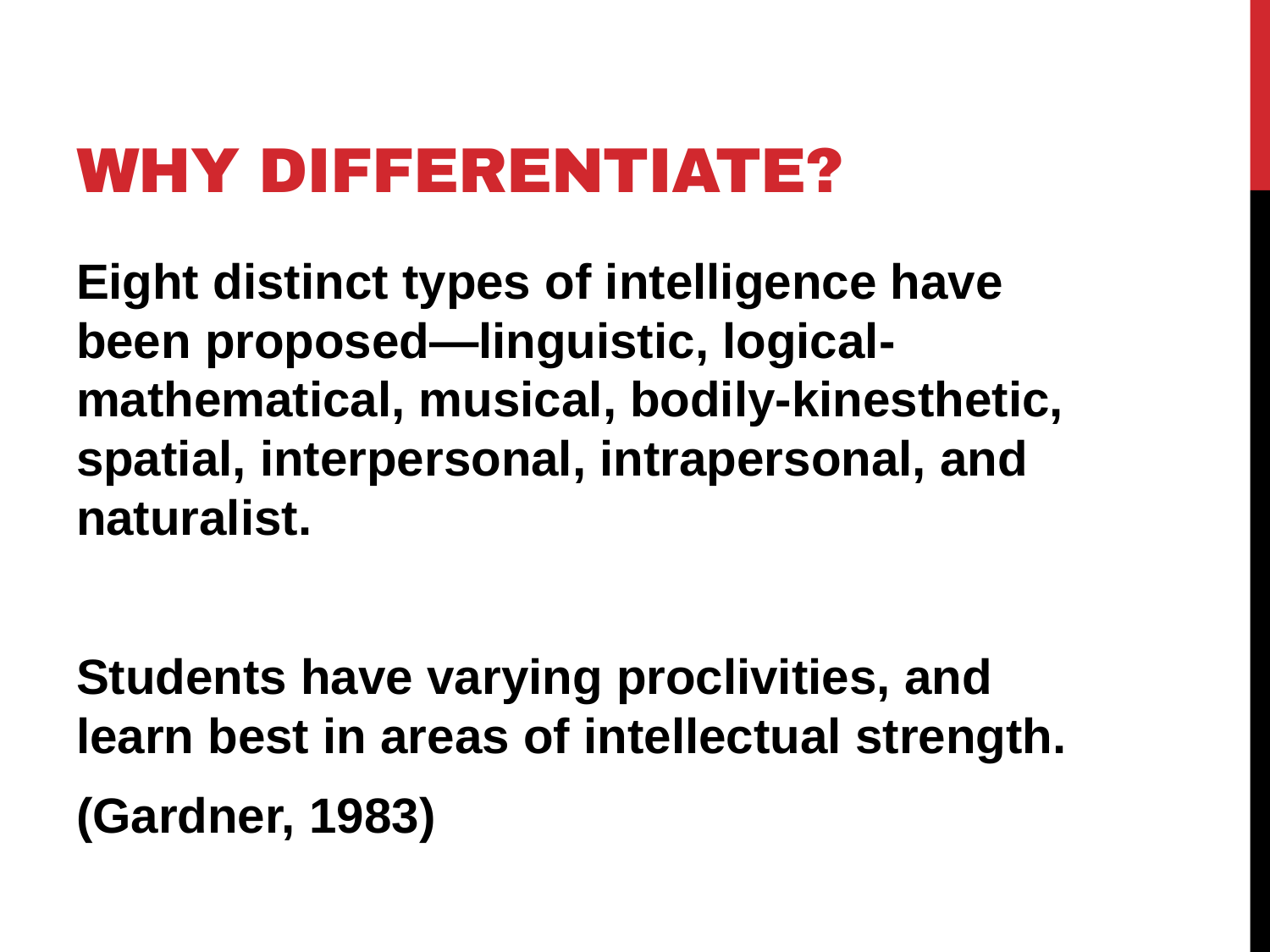

# Why Differentiate?
Eight distinct types of intelligence have been proposed—linguistic, logical-mathematical, musical, bodily-kinesthetic, spatial, interpersonal, intrapersonal, and naturalist.

Students have varying proclivities, and learn best in areas of intellectual strength.
(Gardner, 1983)